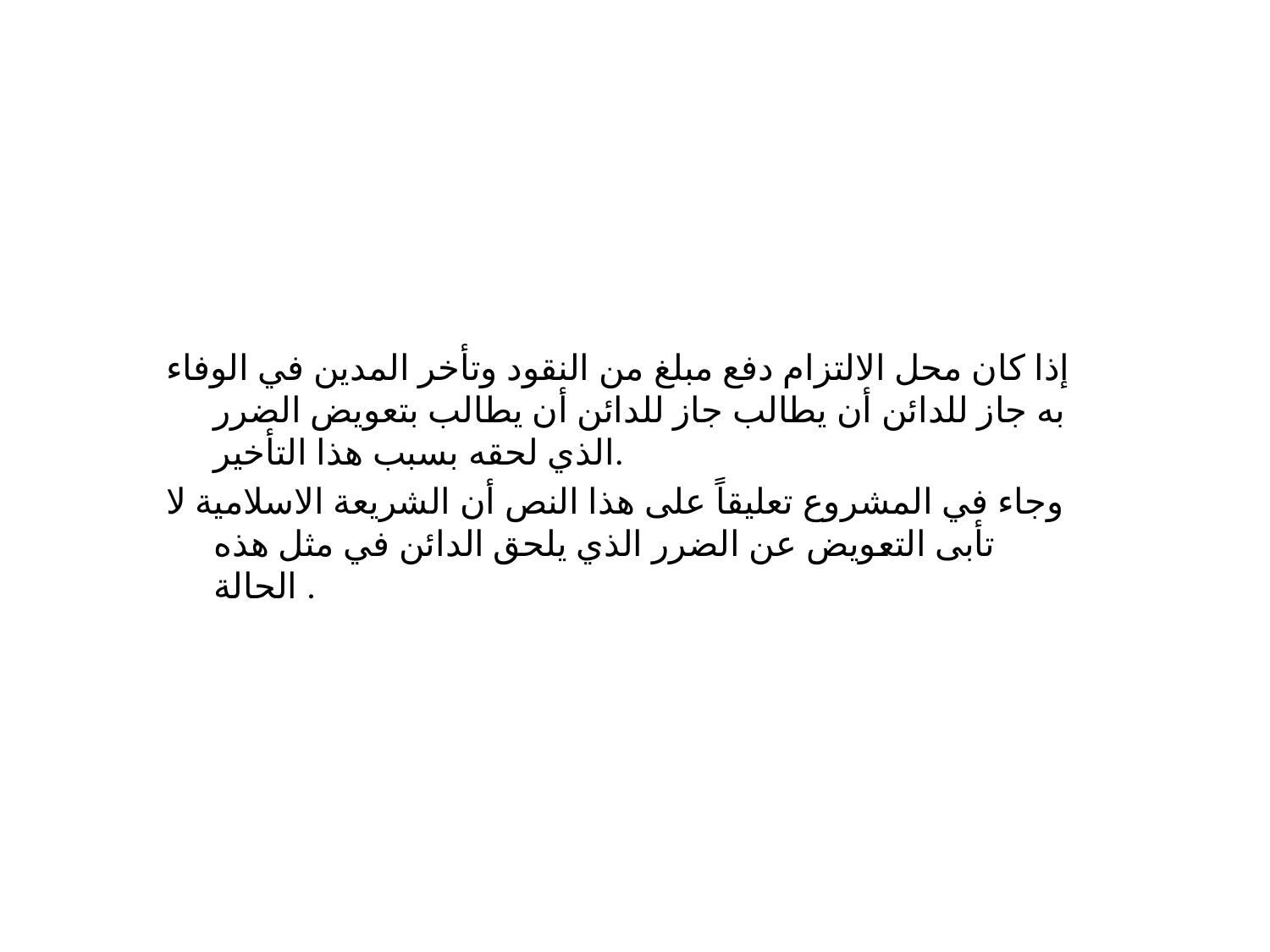

إذا كان محل الالتزام دفع مبلغ من النقود وتأخر المدين في الوفاء به جاز للدائن أن يطالب جاز للدائن أن يطالب بتعويض الضرر الذي لحقه بسبب هذا التأخير.
وجاء في المشروع تعليقاً على هذا النص أن الشريعة الاسلامية لا تأبى التعويض عن الضرر الذي يلحق الدائن في مثل هذه الحالة .